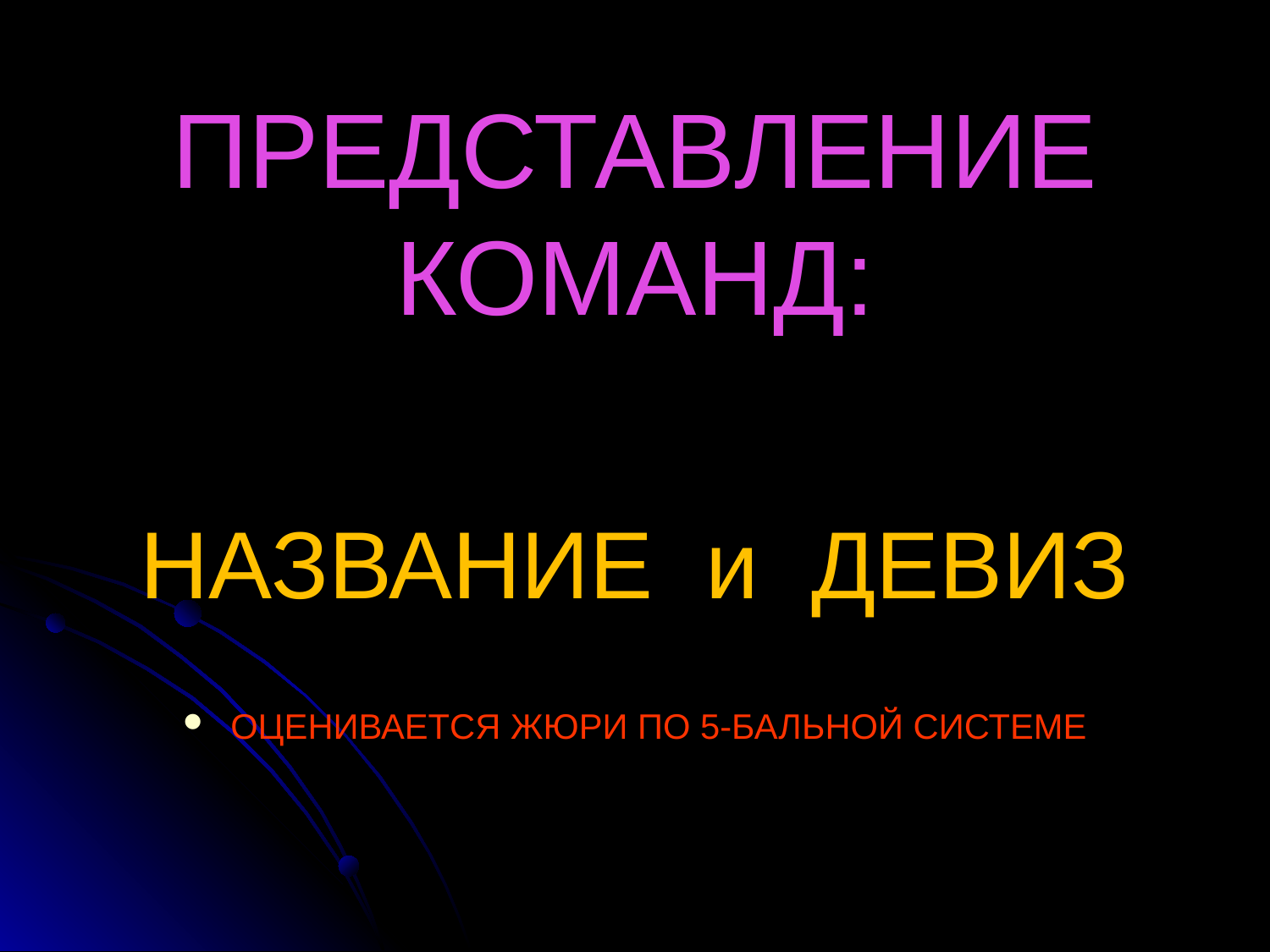

ПРЕДСТАВЛЕНИЕ КОМАНД:

НАЗВАНИЕ  и  ДЕВИЗ

ОЦЕНИВАЕТСЯ ЖЮРИ ПО 5-БАЛЬНОЙ СИСТЕМЕ